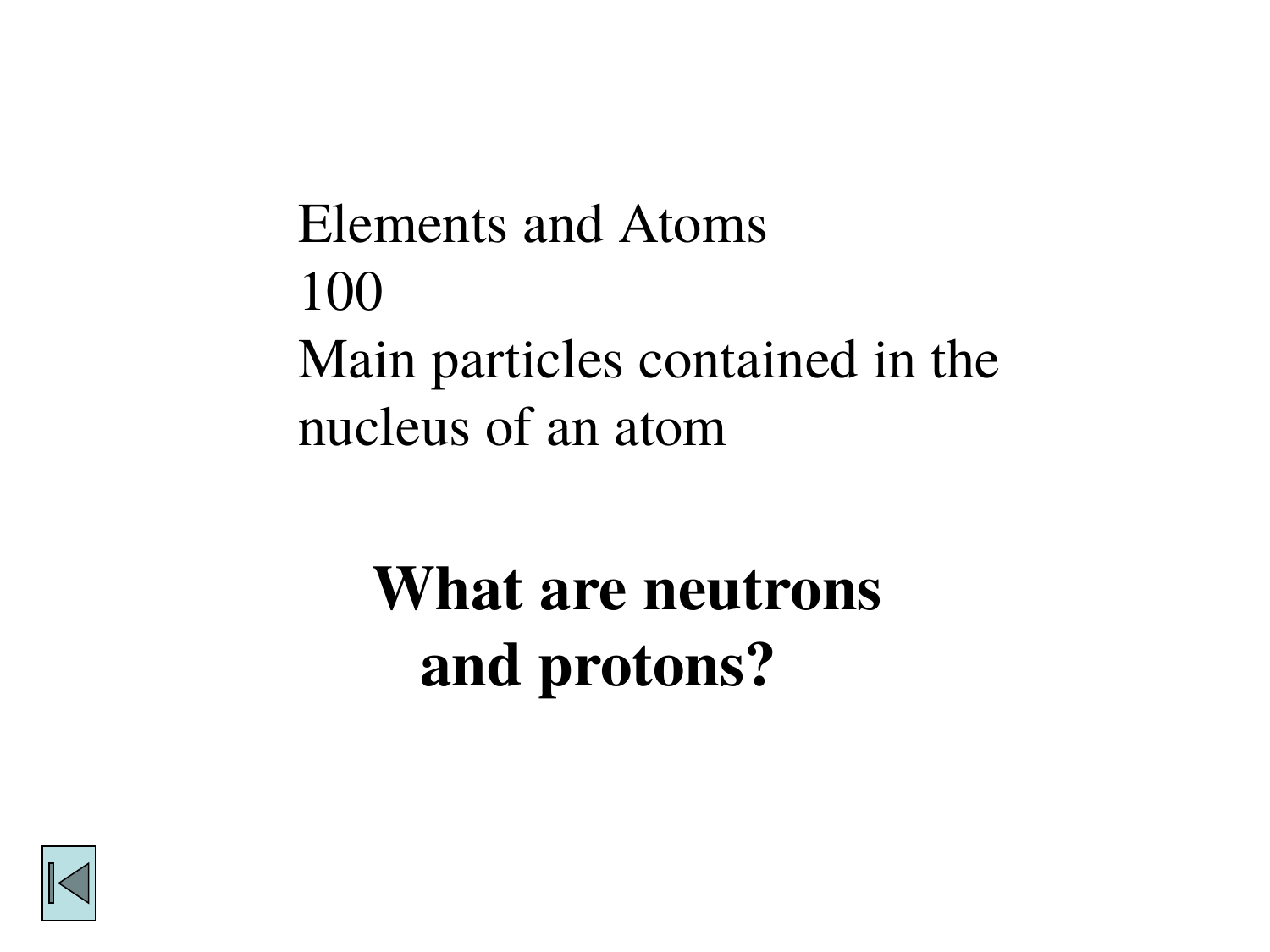

Elements and Atoms
100
Main particles contained in the nucleus of an atom

What are neutrons and protons?